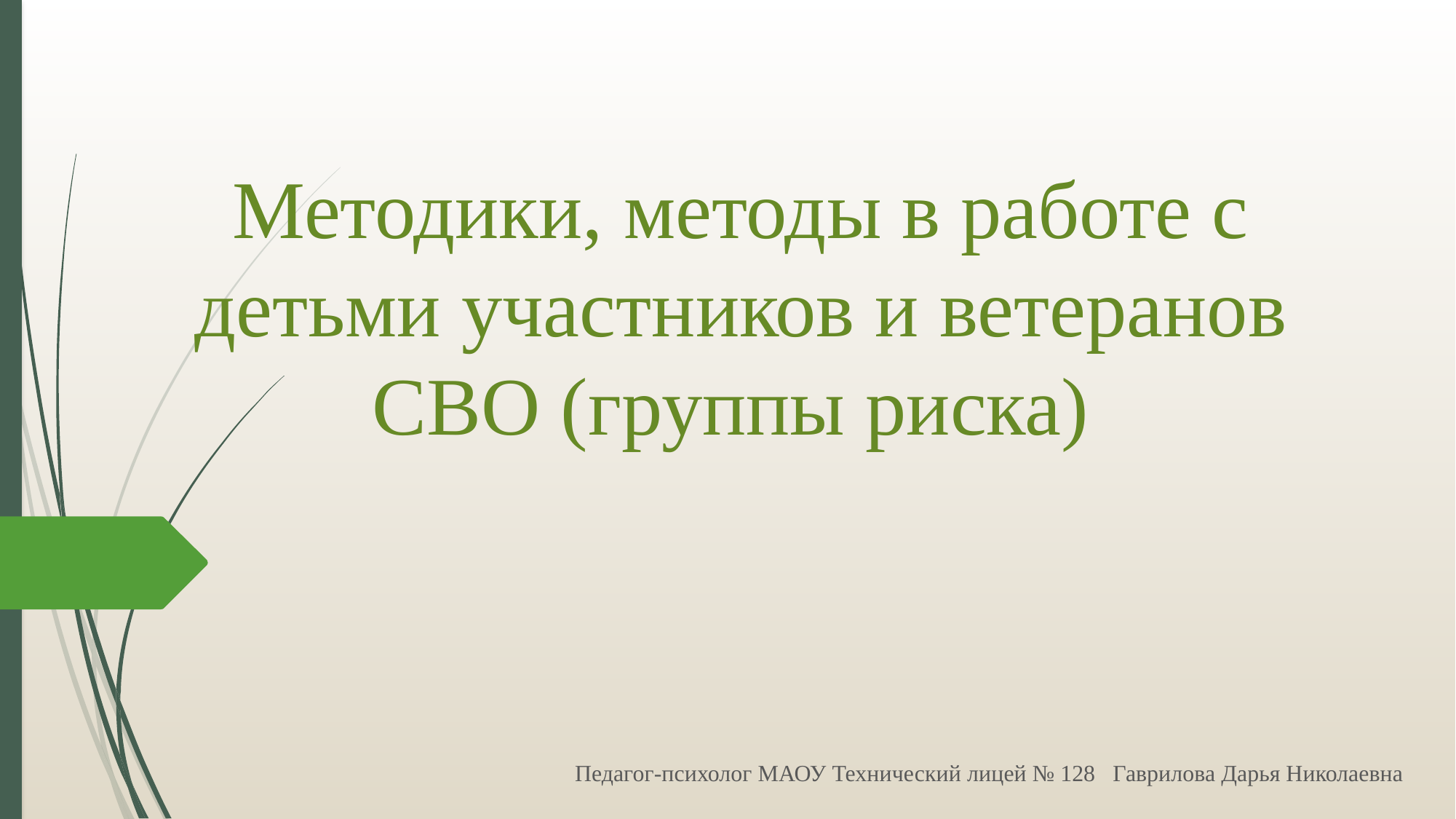

# Методики, методы в работе с детьми участников и ветеранов СВО (группы риска)
Педагог-психолог МАОУ Технический лицей № 128   Гаврилова Дарья Николаевна